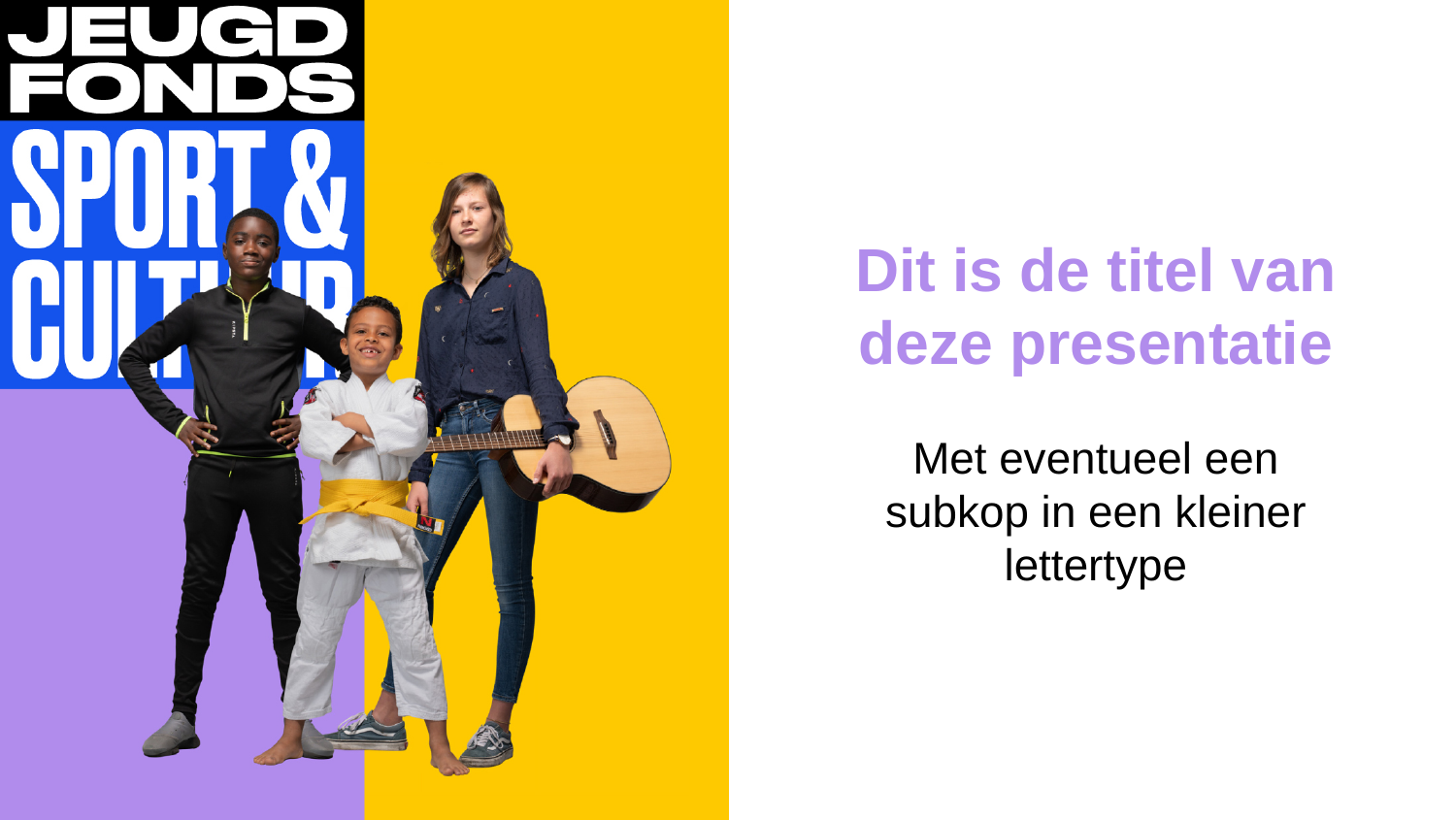

# Dit is de titel van deze presentatie Met eventueel een subkop in een kleiner lettertype